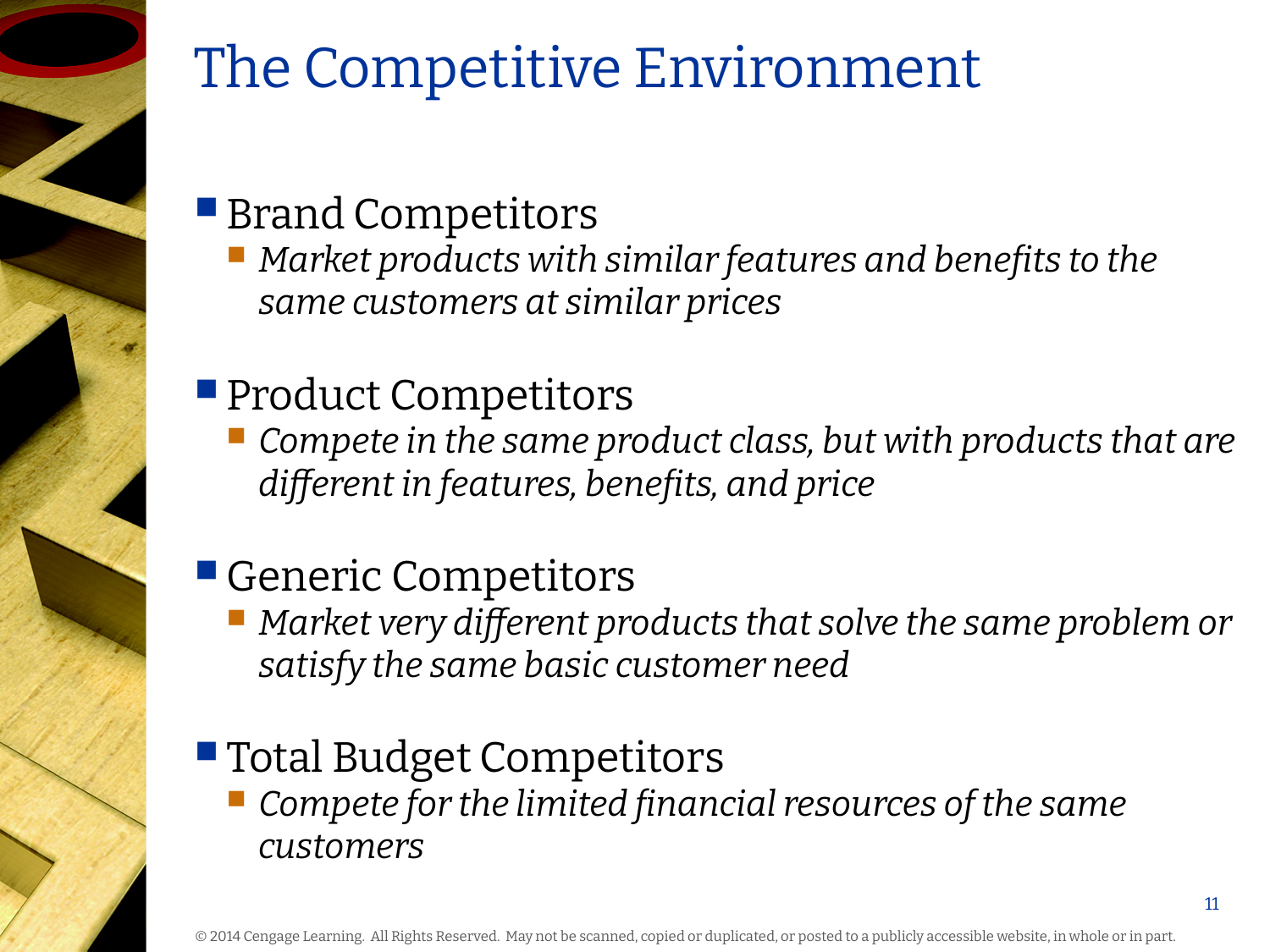

# The Competitive Environment
Brand Competitors
Market products with similar features and benefits to the same customers at similar prices
Product Competitors
Compete in the same product class, but with products that are different in features, benefits, and price
Generic Competitors
Market very different products that solve the same problem or satisfy the same basic customer need
Total Budget Competitors
Compete for the limited financial resources of the same customers
11